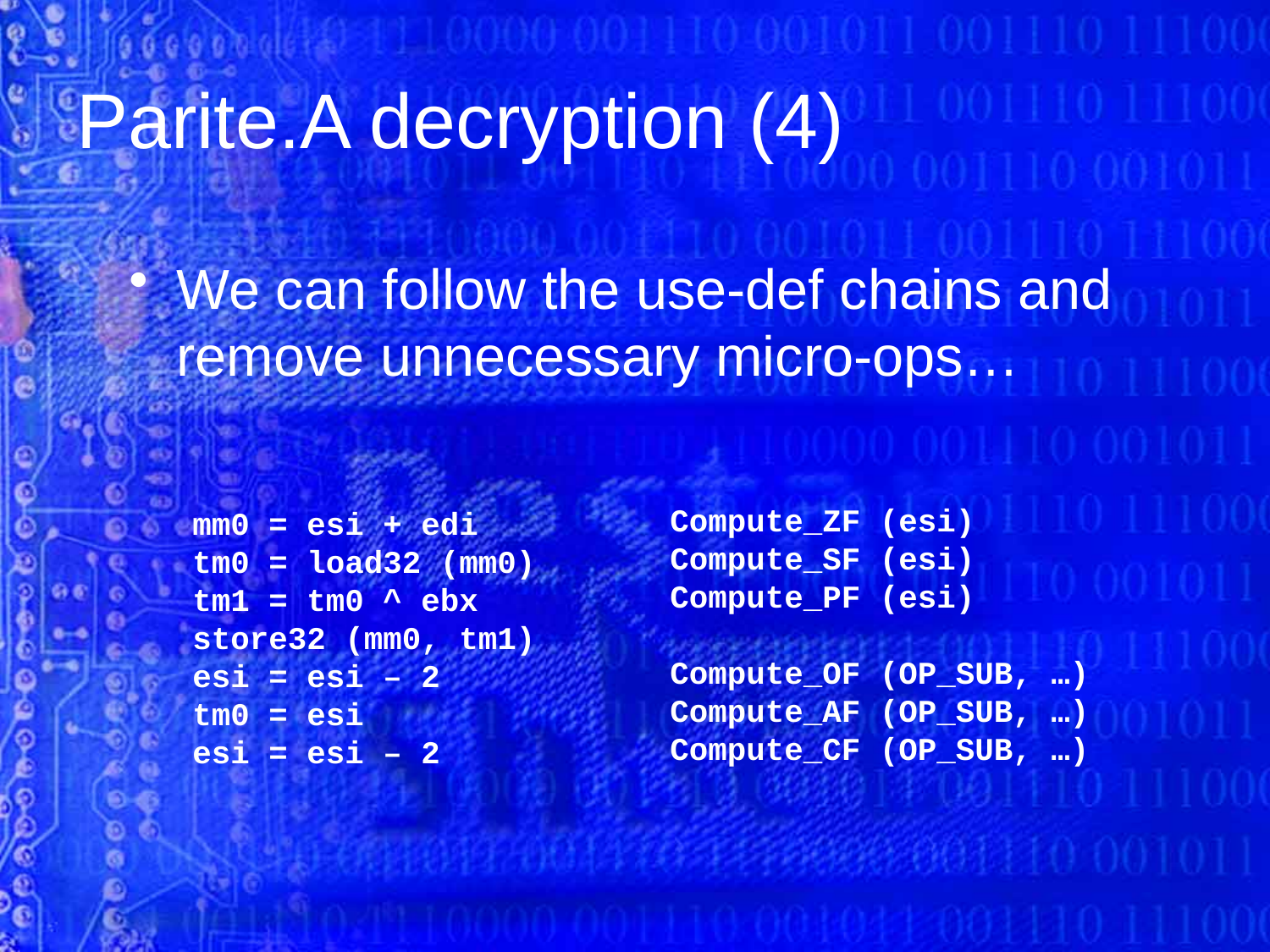

# Parite.A decryption (4)

We can follow the use-def chains and remove unnecessary micro-ops…

Compute_ZF (esi)
Compute_SF (esi)
Compute_PF (esi)

Compute_OF (OP_SUB, …)
Compute_AF (OP_SUB, …)
Compute_CF (OP_SUB, …)

mm0 = esi + edi
tm0 = load32 (mm0)
tm1 = tm0 ^ ebx
store32 (mm0, tm1)
esi = esi – 2
tm0 = esi
esi = esi – 2